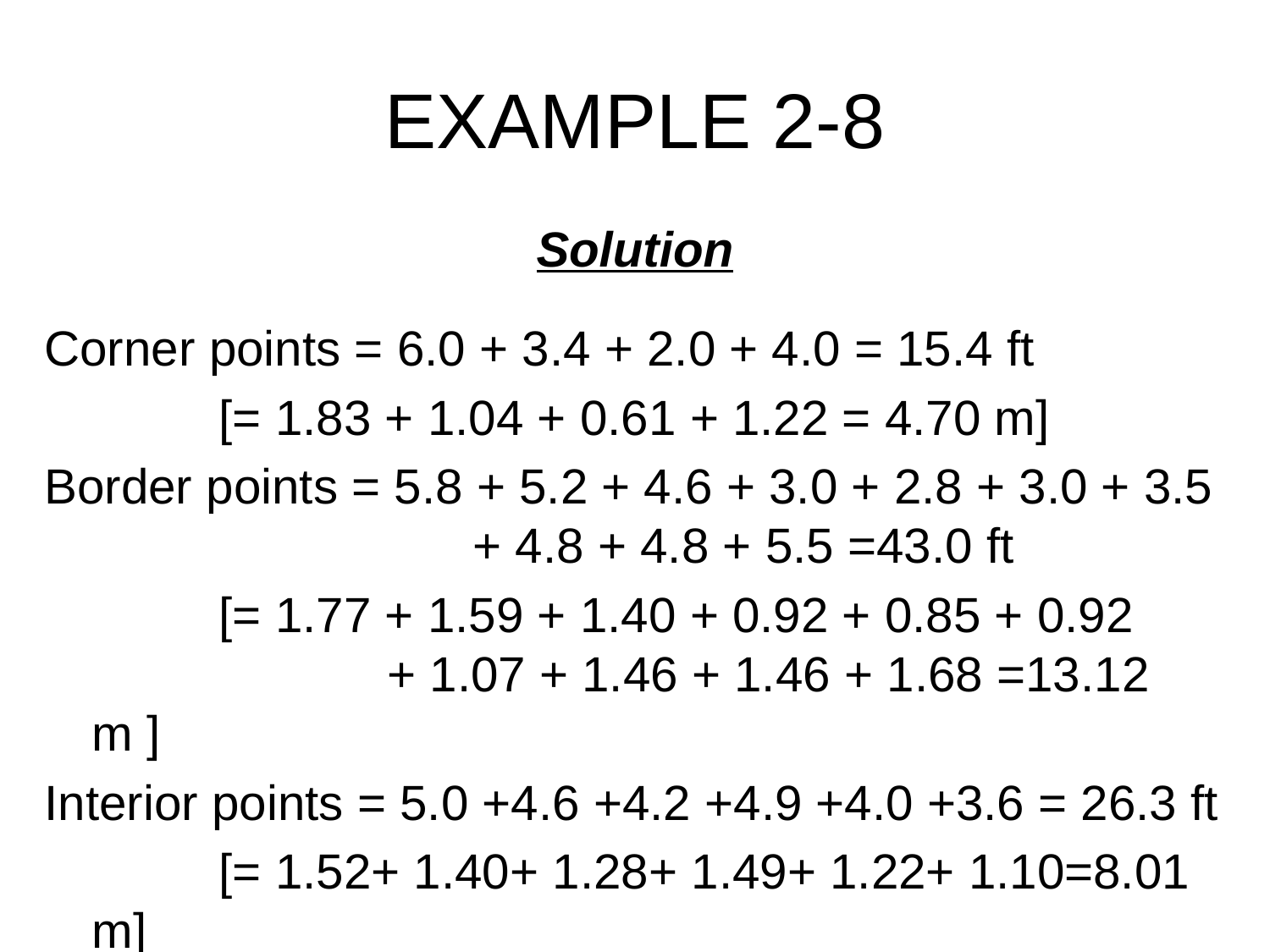

# EXAMPLE 2-8
Solution

Corner points = 6.0 + 3.4 + 2.0 + 4.0 = 15.4 ft
		[= 1.83 + 1.04 + 0.61 + 1.22 = 4.70 m]
Border points = 5.8 + 5.2 + 4.6 + 3.0 + 2.8 + 3.0 + 3.5 			+ 4.8 + 4.8 + 5.5 =43.0 ft
		[= 1.77 + 1.59 + 1.40 + 0.92 + 0.85 + 0.92 		   + 1.07 + 1.46 + 1.46 + 1.68 =13.12 m ]
Interior points = 5.0 +4.6 +4.2 +4.9 +4.0 +3.6 = 26.3 ft
		[= 1.52+ 1.40+ 1.28+ 1.49+ 1.22+ 1.10=8.01 m]